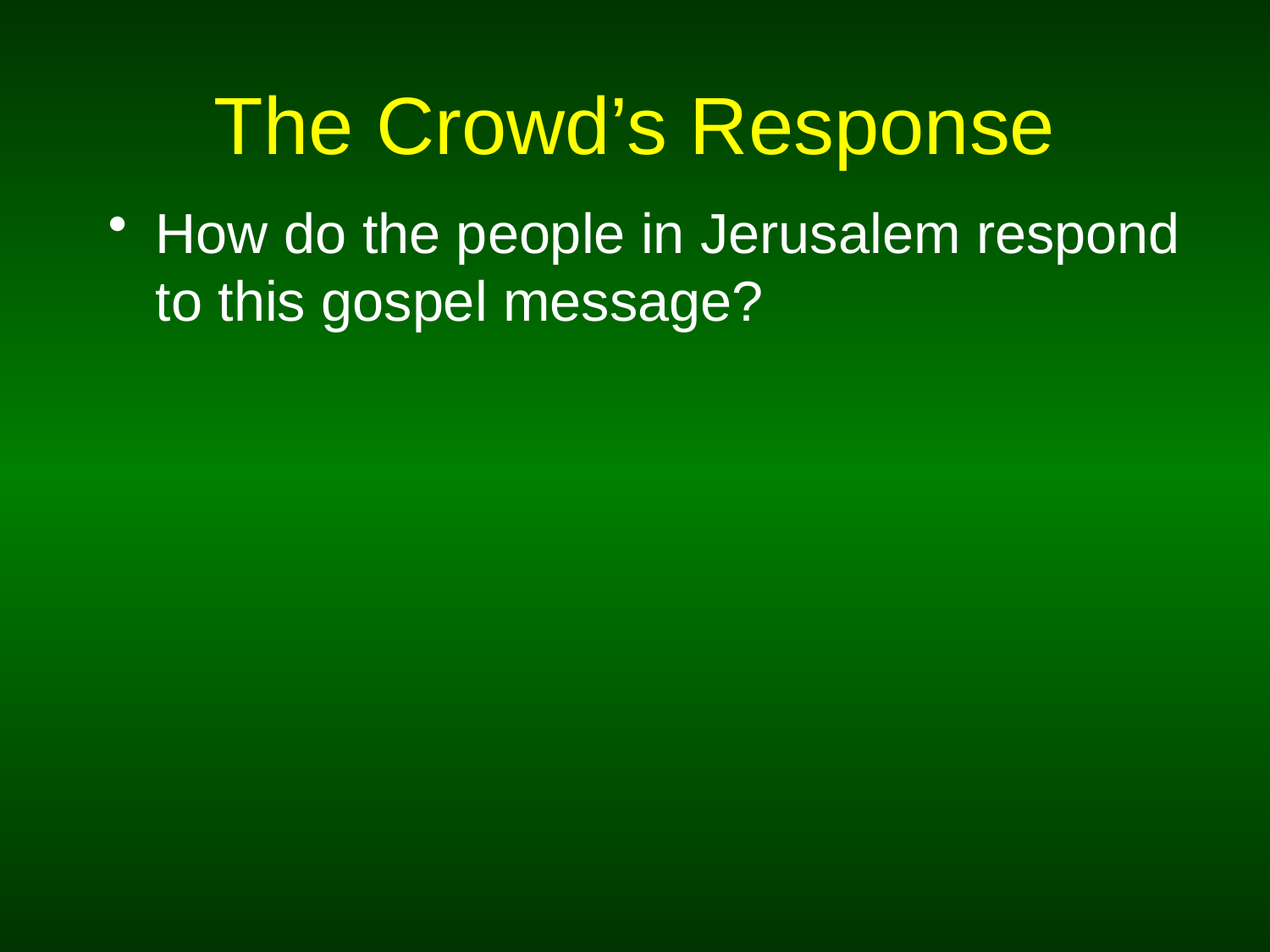

# The Crowd’s Response
How do the people in Jerusalem respond to this gospel message?